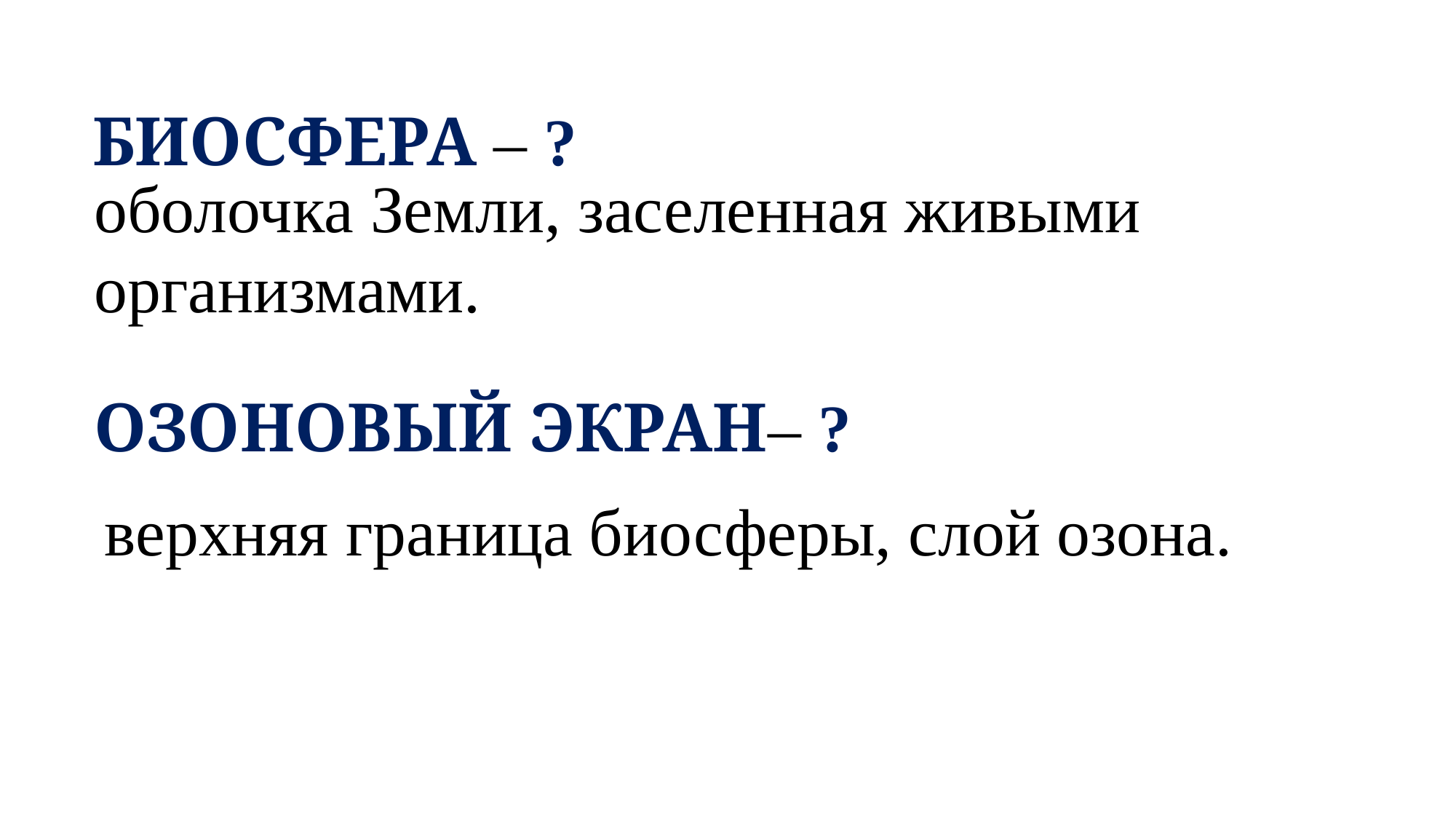

# БИОСФЕРА – ?
оболочка Земли, заселенная живыми организмами.
ОЗОНОВЫЙ ЭКРАН– ?
верхняя граница биосферы, слой озона.